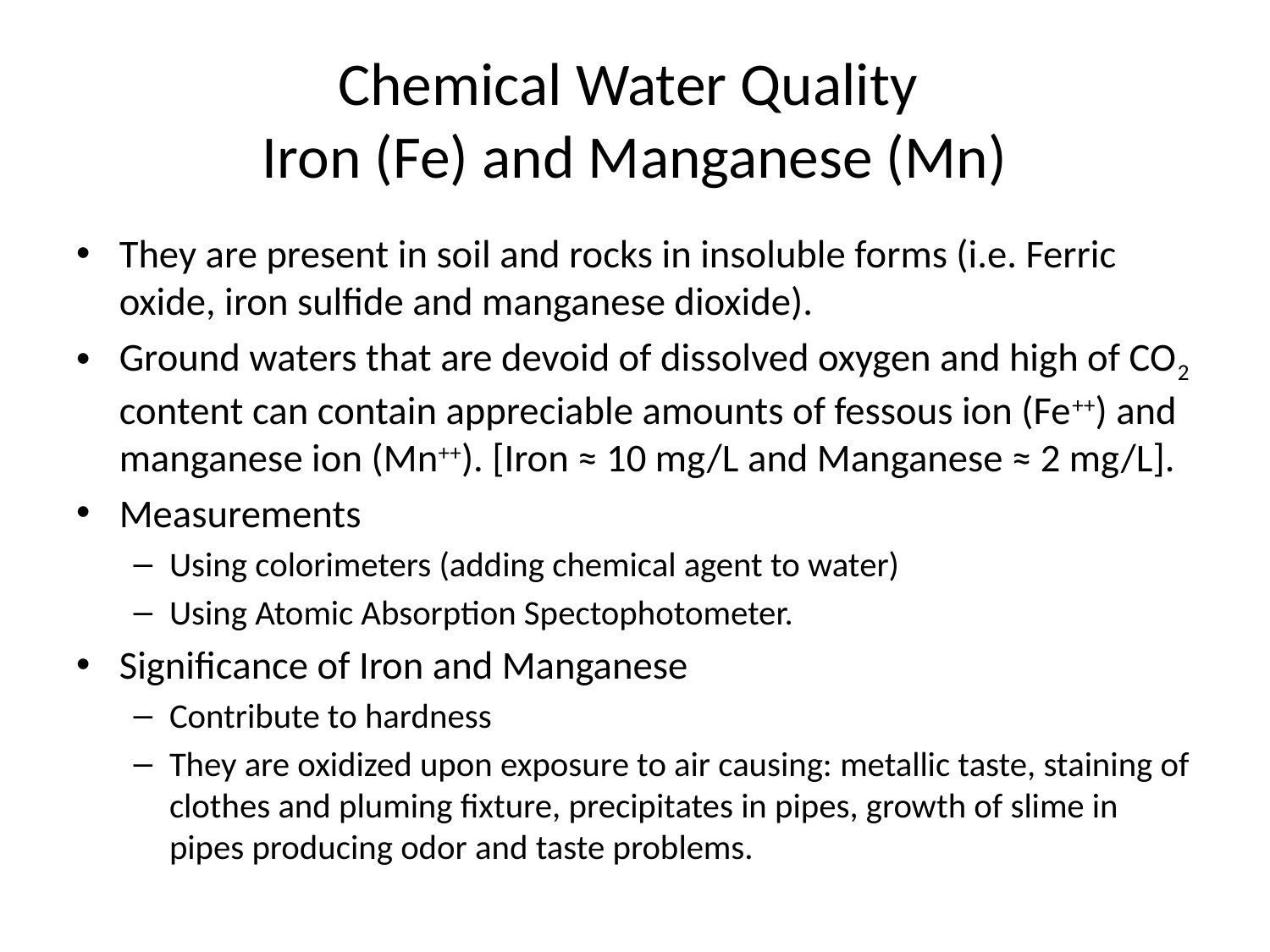

# Chemical Water Quality Iron (Fe) and Manganese (Mn)
They are present in soil and rocks in insoluble forms (i.e. Ferric oxide, iron sulfide and manganese dioxide).
Ground waters that are devoid of dissolved oxygen and high of CO2 content can contain appreciable amounts of fessous ion (Fe++) and manganese ion (Mn++). [Iron ≈ 10 mg/L and Manganese ≈ 2 mg/L].
Measurements
Using colorimeters (adding chemical agent to water)
Using Atomic Absorption Spectophotometer.
Significance of Iron and Manganese
Contribute to hardness
They are oxidized upon exposure to air causing: metallic taste, staining of clothes and pluming fixture, precipitates in pipes, growth of slime in pipes producing odor and taste problems.